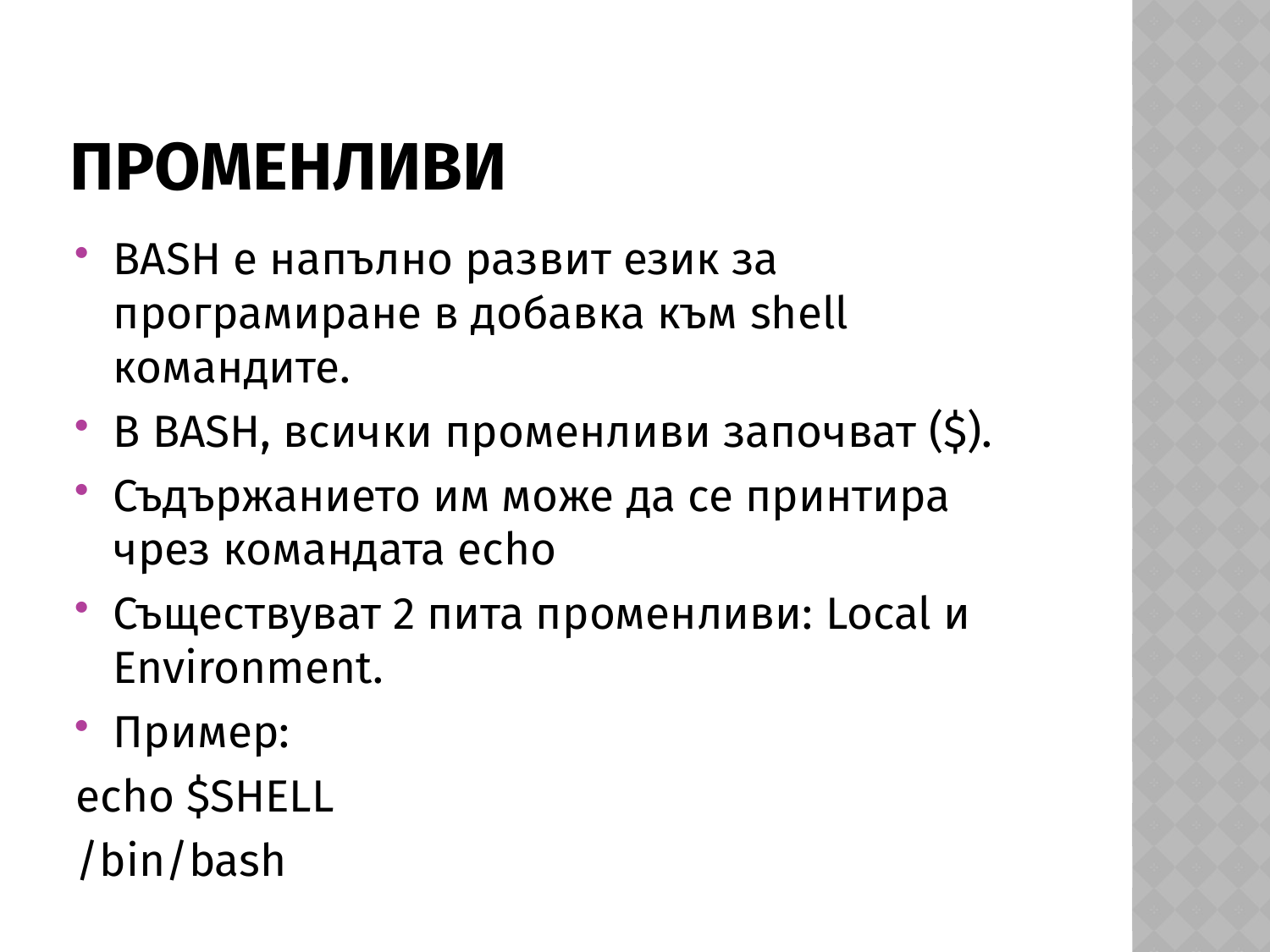

# променливи
BASH е напълно развит език за програмиране в добавка към shell командите.
В BASH, всички променливи започват ($).
Съдържанието им може да се принтира чрез командата echo
Съществуват 2 пита променливи: Local и Environment.
Пример:
echo $SHELL
/bin/bash